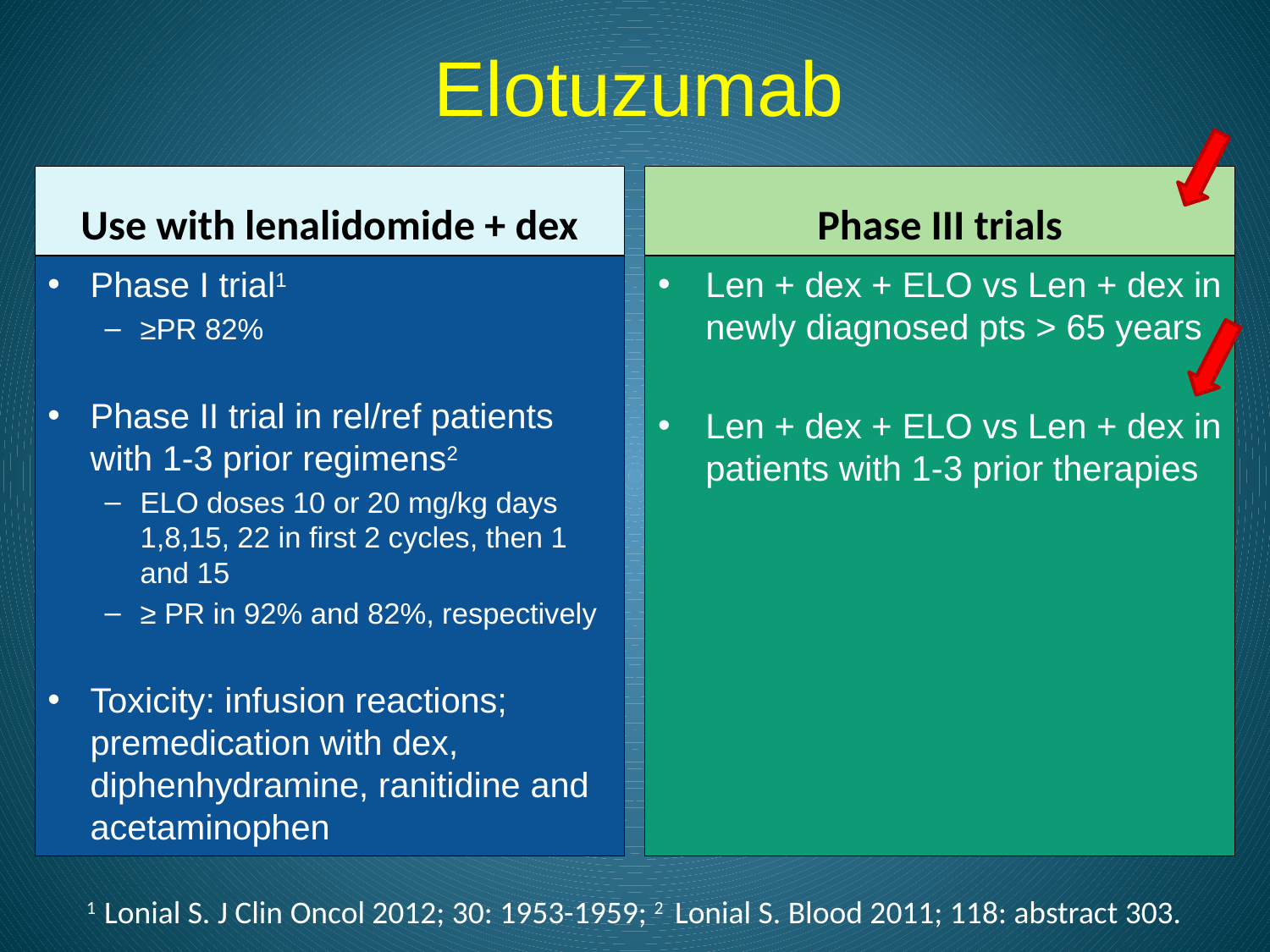

# Elotuzumab

Use with lenalidomide + dex
Phase III trials
Phase I trial1
≥PR 82%

Phase II trial in rel/ref patients with 1-3 prior regimens2
ELO doses 10 or 20 mg/kg days 1,8,15, 22 in first 2 cycles, then 1 and 15
≥ PR in 92% and 82%, respectively

Toxicity: infusion reactions; premedication with dex, diphenhydramine, ranitidine and acetaminophen

Len + dex + ELO vs Len + dex in newly diagnosed pts > 65 years

Len + dex + ELO vs Len + dex in patients with 1-3 prior therapies

1  Lonial S. J Clin Oncol 2012; 30: 1953-1959; 2  Lonial S. Blood 2011; 118: abstract 303.